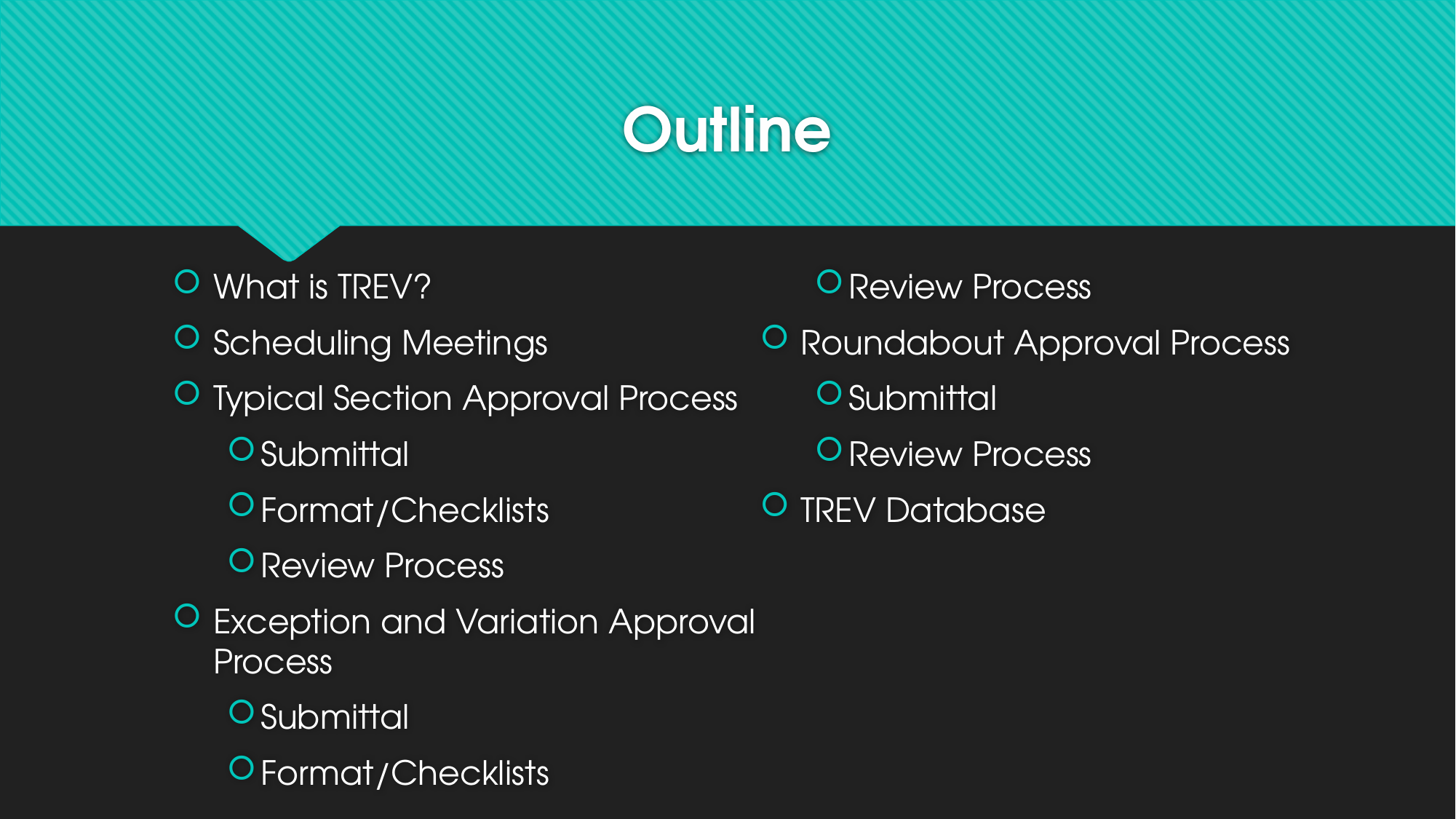

# Outline
What is TREV?
Scheduling Meetings
Typical Section Approval Process
Submittal
Format/Checklists
Review Process
Exception and Variation Approval Process
Submittal
Format/Checklists
Review Process
Roundabout Approval Process
Submittal
Review Process
TREV Database